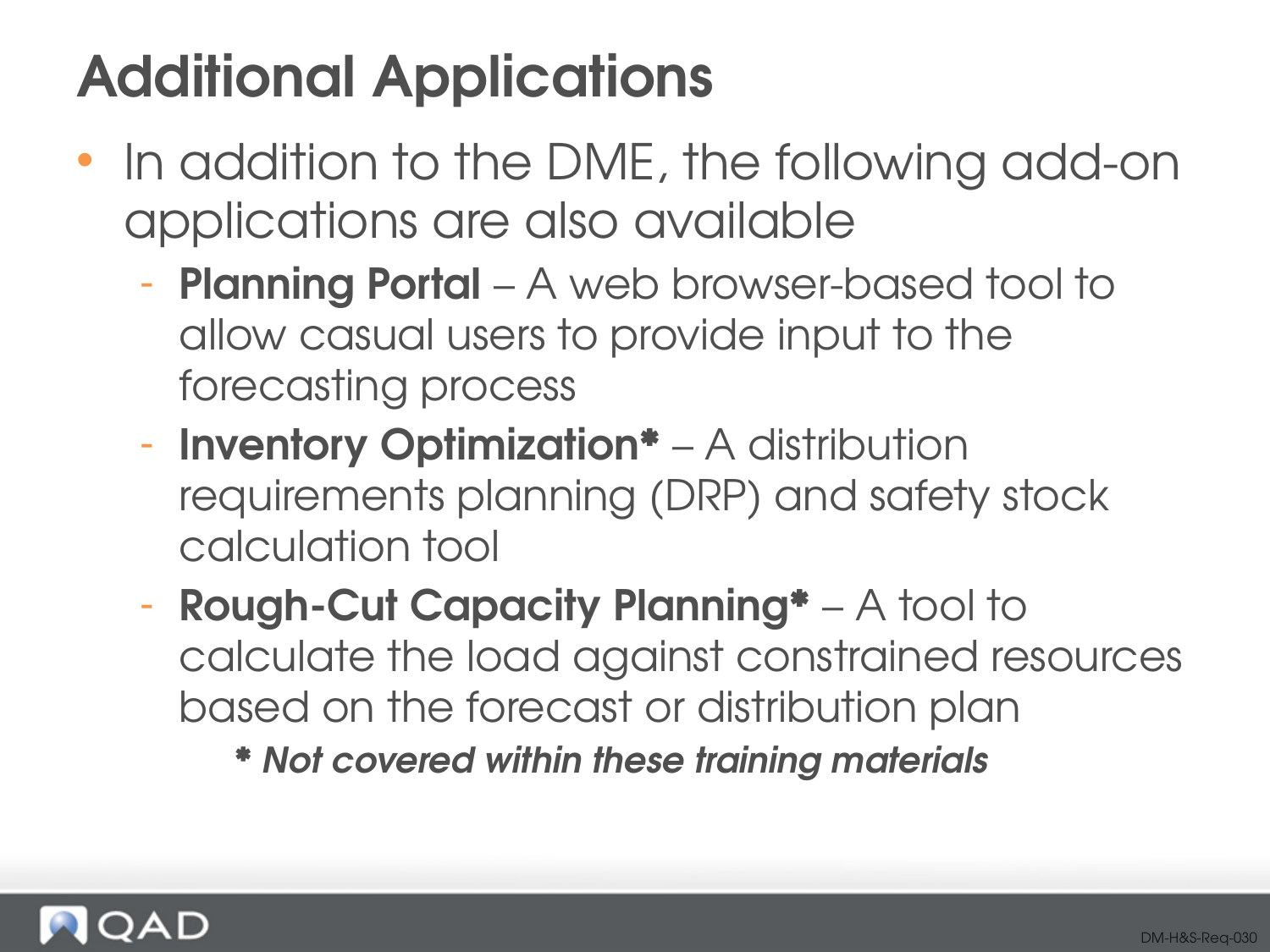

# Additional Applications
In addition to the DME, the following add-on applications are also available
Planning Portal – A web browser-based tool to allow casual users to provide input to the forecasting process
Inventory Optimization* – A distribution requirements planning (DRP) and safety stock calculation tool
Rough-Cut Capacity Planning* – A tool to calculate the load against constrained resources based on the forecast or distribution plan
* Not covered within these training materials

DM-H&S-Req-030